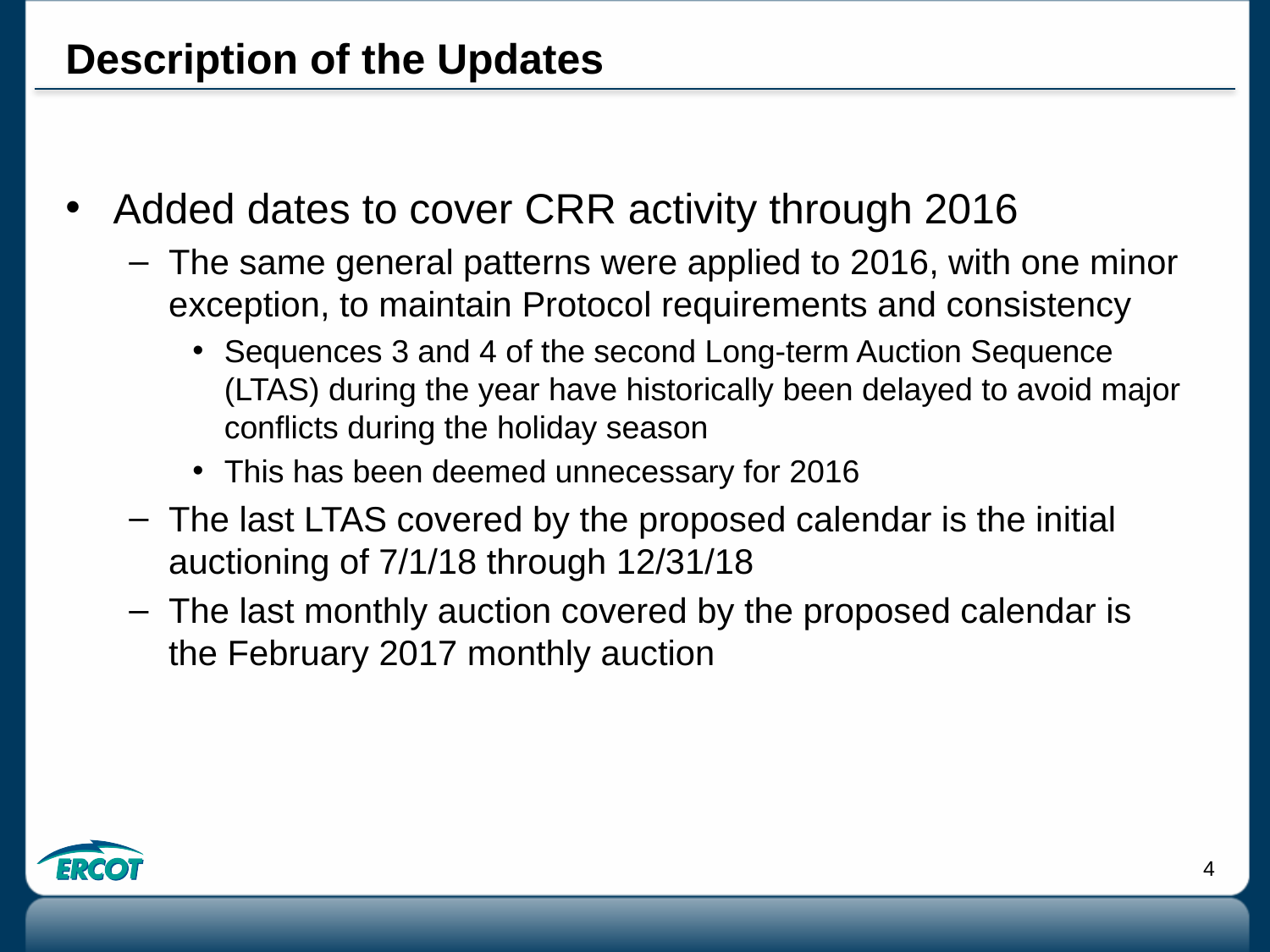

# Description of the Updates
Added dates to cover CRR activity through 2016
The same general patterns were applied to 2016, with one minor exception, to maintain Protocol requirements and consistency
Sequences 3 and 4 of the second Long-term Auction Sequence (LTAS) during the year have historically been delayed to avoid major conflicts during the holiday season
This has been deemed unnecessary for 2016
The last LTAS covered by the proposed calendar is the initial auctioning of 7/1/18 through 12/31/18
The last monthly auction covered by the proposed calendar is the February 2017 monthly auction